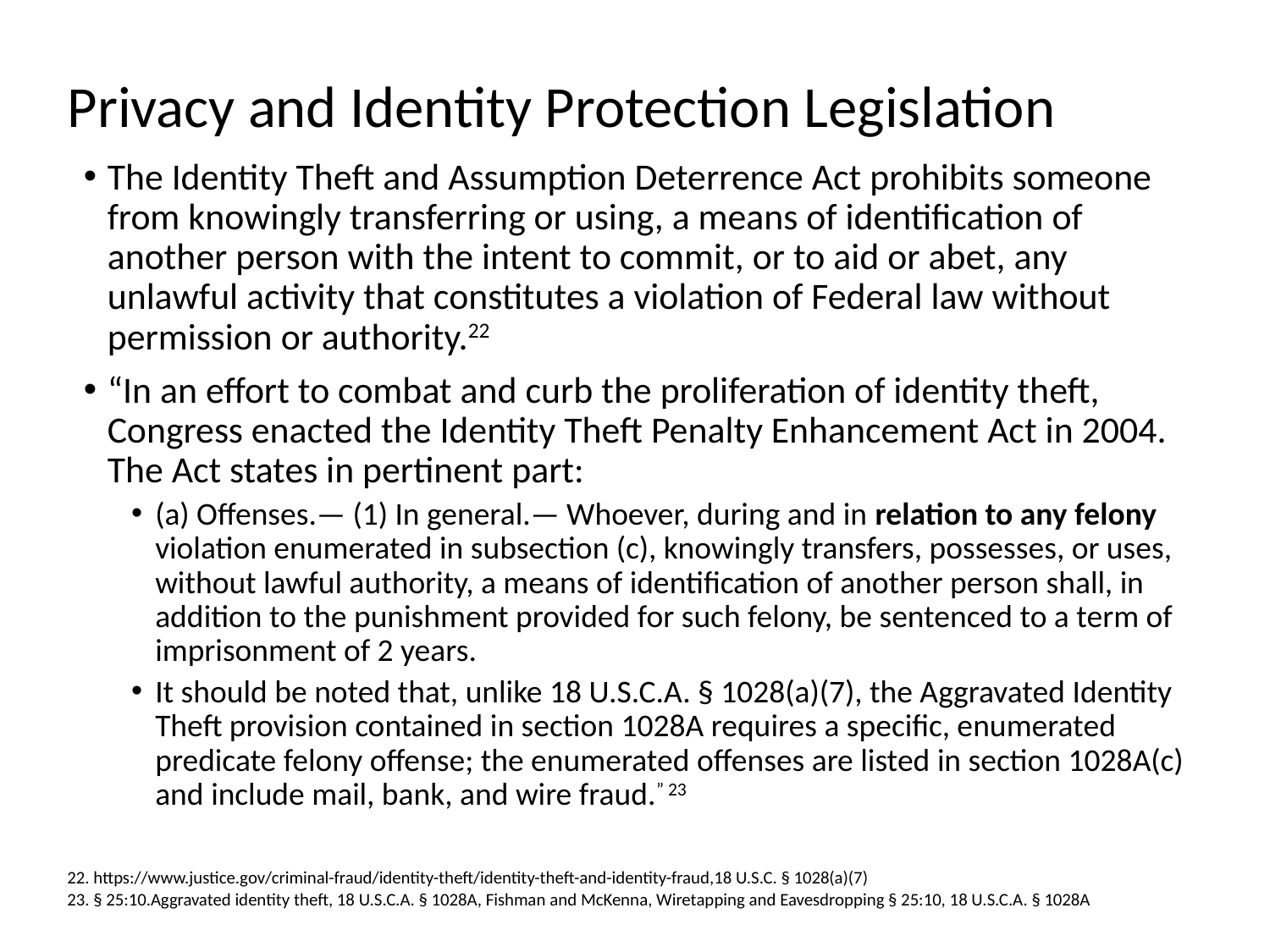

# Privacy and Identity Protection Legislation
The Identity Theft and Assumption Deterrence Act prohibits someone from knowingly transferring or using, a means of identification of another person with the intent to commit, or to aid or abet, any unlawful activity that constitutes a violation of Federal law without permission or authority.22
“In an effort to combat and curb the proliferation of identity theft, Congress enacted the Identity Theft Penalty Enhancement Act in 2004. The Act states in pertinent part:
(a) Offenses.— (1) In general.— Whoever, during and in relation to any felony violation enumerated in subsection (c), knowingly transfers, possesses, or uses, without lawful authority, a means of identification of another person shall, in addition to the punishment provided for such felony, be sentenced to a term of imprisonment of 2 years.
It should be noted that, unlike 18 U.S.C.A. § 1028(a)(7), the Aggravated Identity Theft provision contained in section 1028A requires a specific, enumerated predicate felony offense; the enumerated offenses are listed in section 1028A(c) and include mail, bank, and wire fraud.” 23
22. https://www.justice.gov/criminal-fraud/identity-theft/identity-theft-and-identity-fraud,18 U.S.C. § 1028(a)(7)
23. § 25:10.Aggravated identity theft, 18 U.S.C.A. § 1028A, Fishman and McKenna, Wiretapping and Eavesdropping § 25:10, 18 U.S.C.A. § 1028A